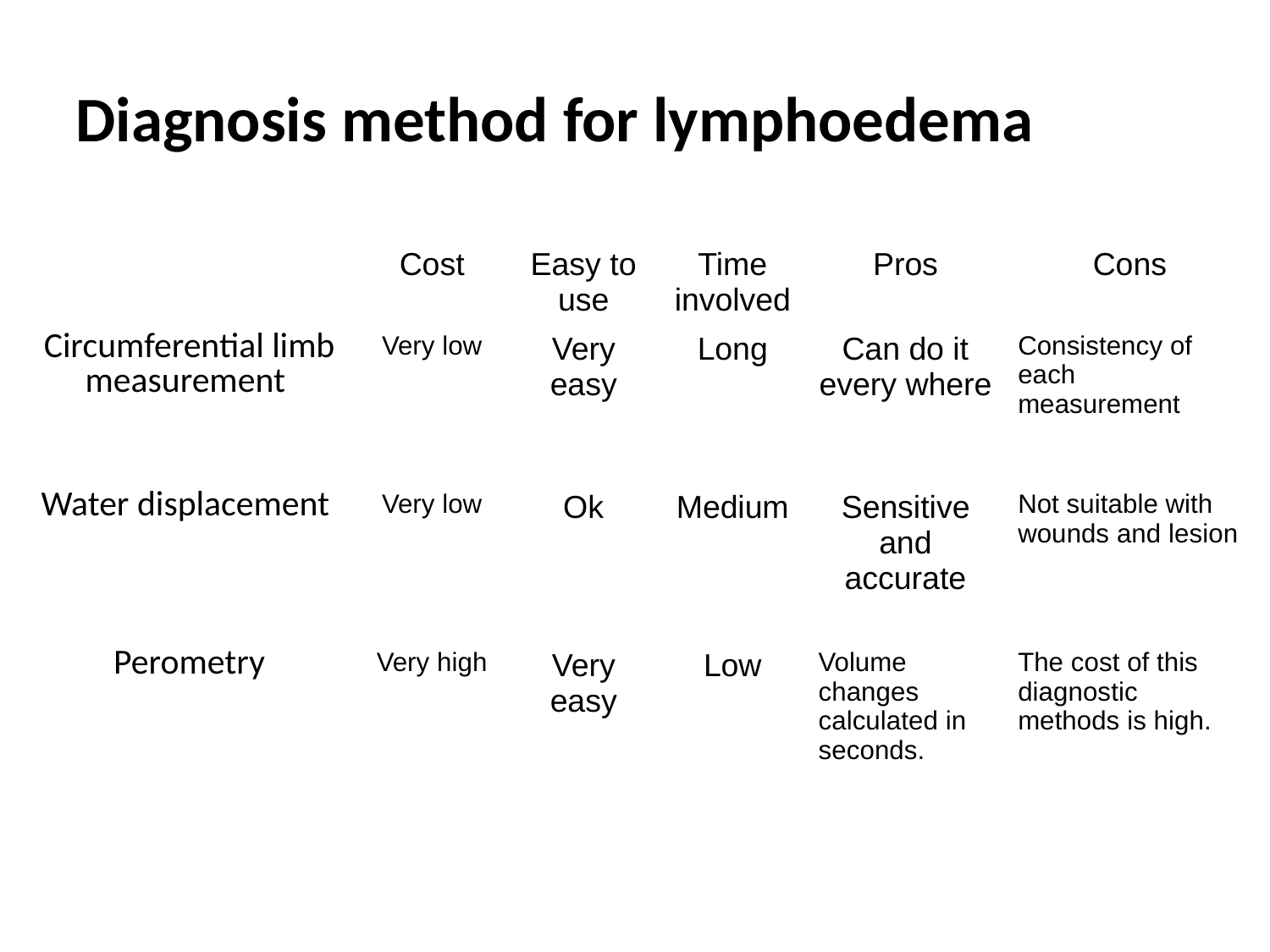

Diagnosis method for lymphoedema
|  | Cost | Easy to use | Time involved | Pros | Cons |
| --- | --- | --- | --- | --- | --- |
| Circumferential limb measurement | Very low | Very easy | Long | Can do it every where | Consistency of each measurement |
| Water displacement | Very low | Ok | Medium | Sensitive and accurate | Not suitable with wounds and lesion |
| Perometry | Very high | Very easy | Low | Volume changes calculated in seconds. | The cost of this diagnostic methods is high. |